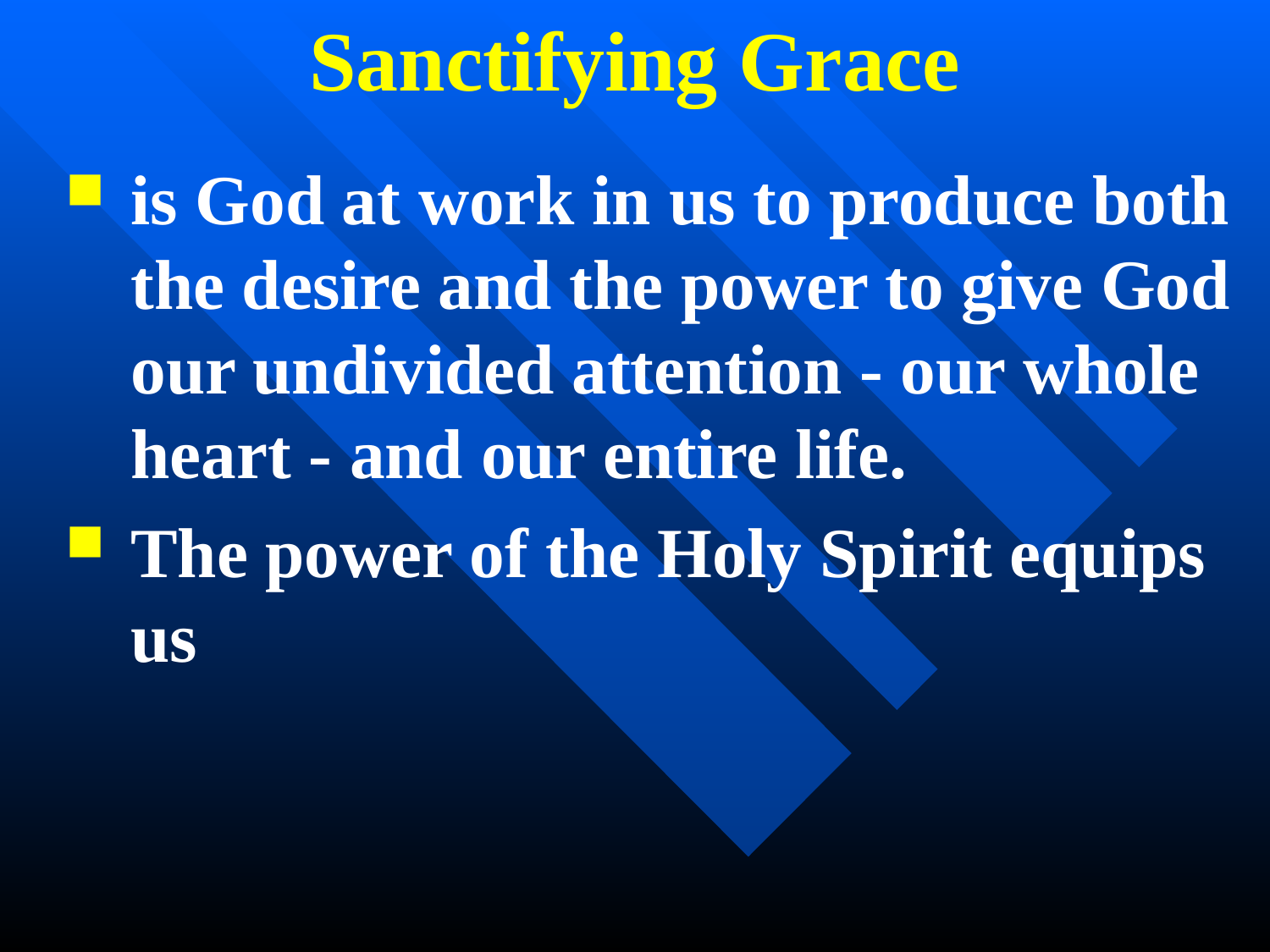

Sanctifying Grace
is God at work in us to produce both the desire and the power to give God our undivided attention - our whole heart - and our entire life.
The power of the Holy Spirit equips us